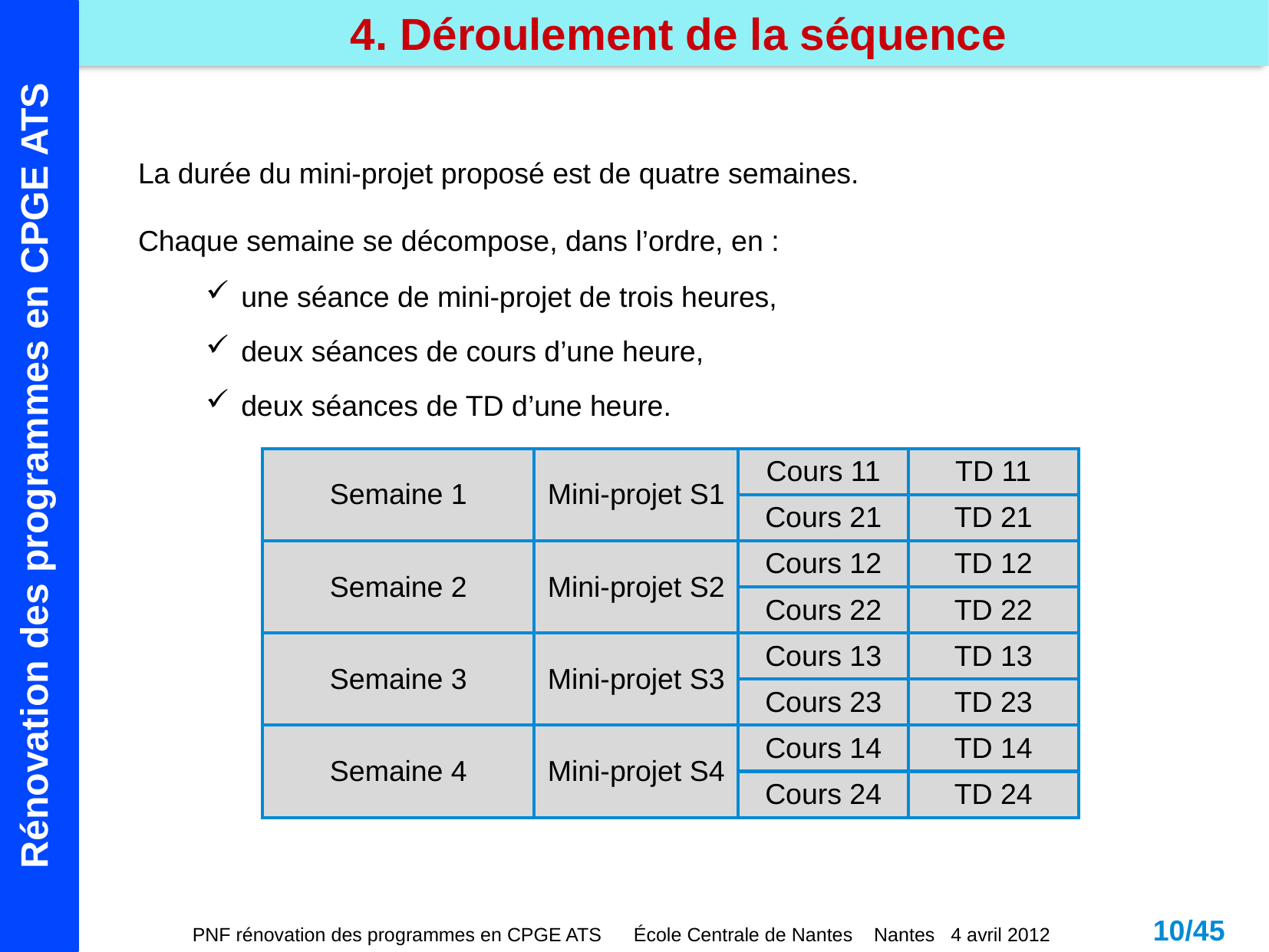

4. Déroulement de la séquence
La durée du mini-projet proposé est de quatre semaines.
Chaque semaine se décompose, dans l’ordre, en :
 une séance de mini-projet de trois heures,
 deux séances de cours d’une heure,
 deux séances de TD d’une heure.
| Semaine 1 | Mini-projet S1 | Cours 11 | TD 11 |
| --- | --- | --- | --- |
|  |  | Cours 21 | TD 21 |
| Semaine 2 | Mini-projet S2 | Cours 12 | TD 12 |
|  |  | Cours 22 | TD 22 |
| Semaine 3 | Mini-projet S3 | Cours 13 | TD 13 |
|  |  | Cours 23 | TD 23 |
| Semaine 4 | Mini-projet S4 | Cours 14 | TD 14 |
|  |  | Cours 24 | TD 24 |
Pascale Costa
2TSI lycée Raspail Paris

pascale.costa@ac-paris.fr